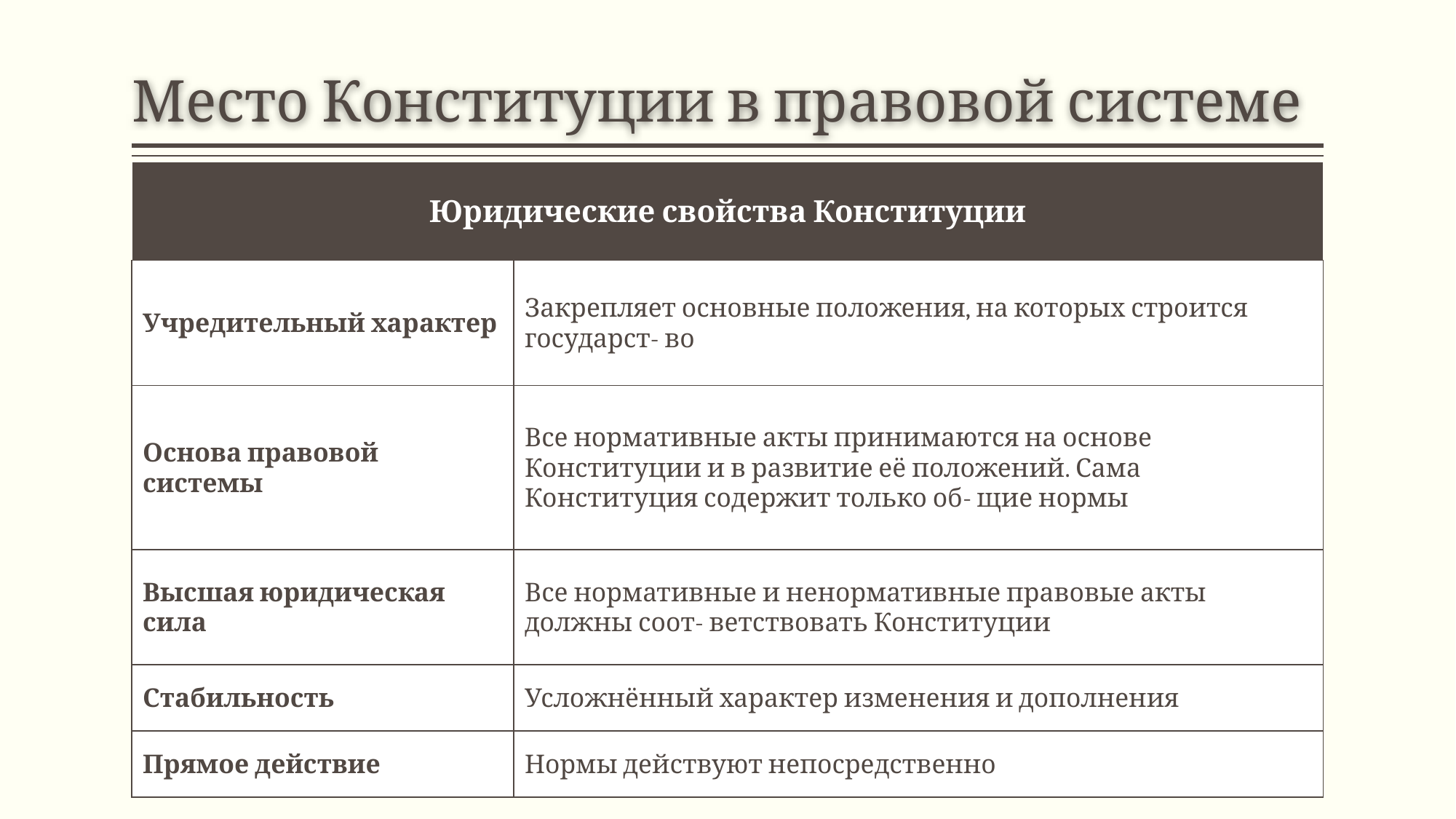

# Место Конституции в правовой системе
| Юридические свойства Конституции |  |
| --- | --- |
| Учредительный характер | Закрепляет основные положения, на которых строится государст- во |
| Основа правовой системы | Все нормативные акты принимаются на основе Конституции и в развитие её положений. Сама Конституция содержит только об- щие нормы |
| Высшая юридическая сила | Все нормативные и ненормативные правовые акты должны соот- ветствовать Конституции |
| Стабильность | Усложнённый характер изменения и дополнения |
| Прямое действие | Нормы действуют непосредственно |